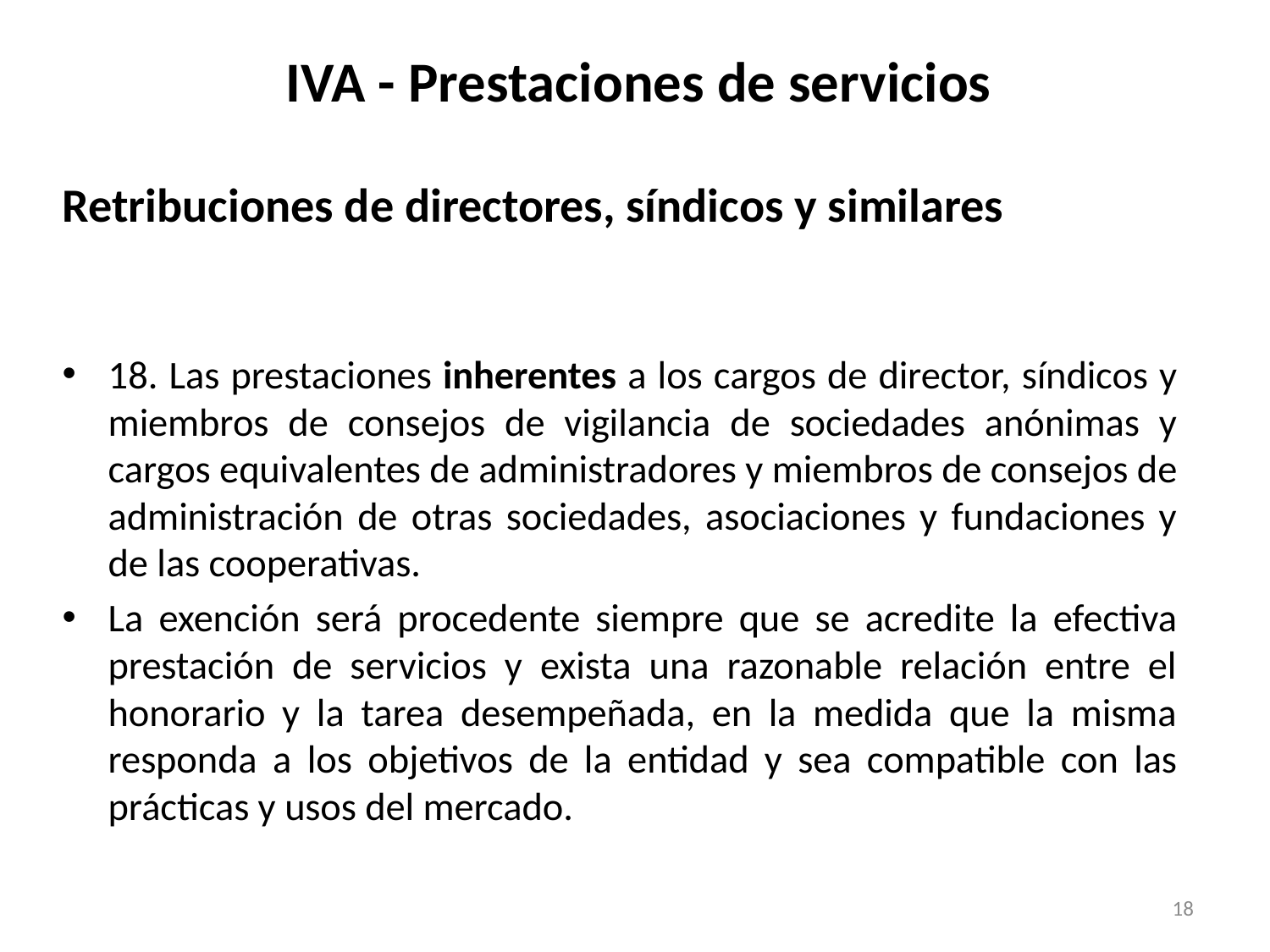

# IVA - Prestaciones de servicios
Retribuciones de directores, síndicos y similares

18. Las prestaciones inherentes a los cargos de director, síndicos y miembros de consejos de vigilancia de sociedades anónimas y cargos equivalentes de administradores y miembros de consejos de administración de otras sociedades, asociaciones y fundaciones y de las cooperativas.
La exención será procedente siempre que se acredite la efectiva prestación de servicios y exista una razonable relación entre el honorario y la tarea desempeñada, en la medida que la misma responda a los objetivos de la entidad y sea compatible con las prácticas y usos del mercado.

18